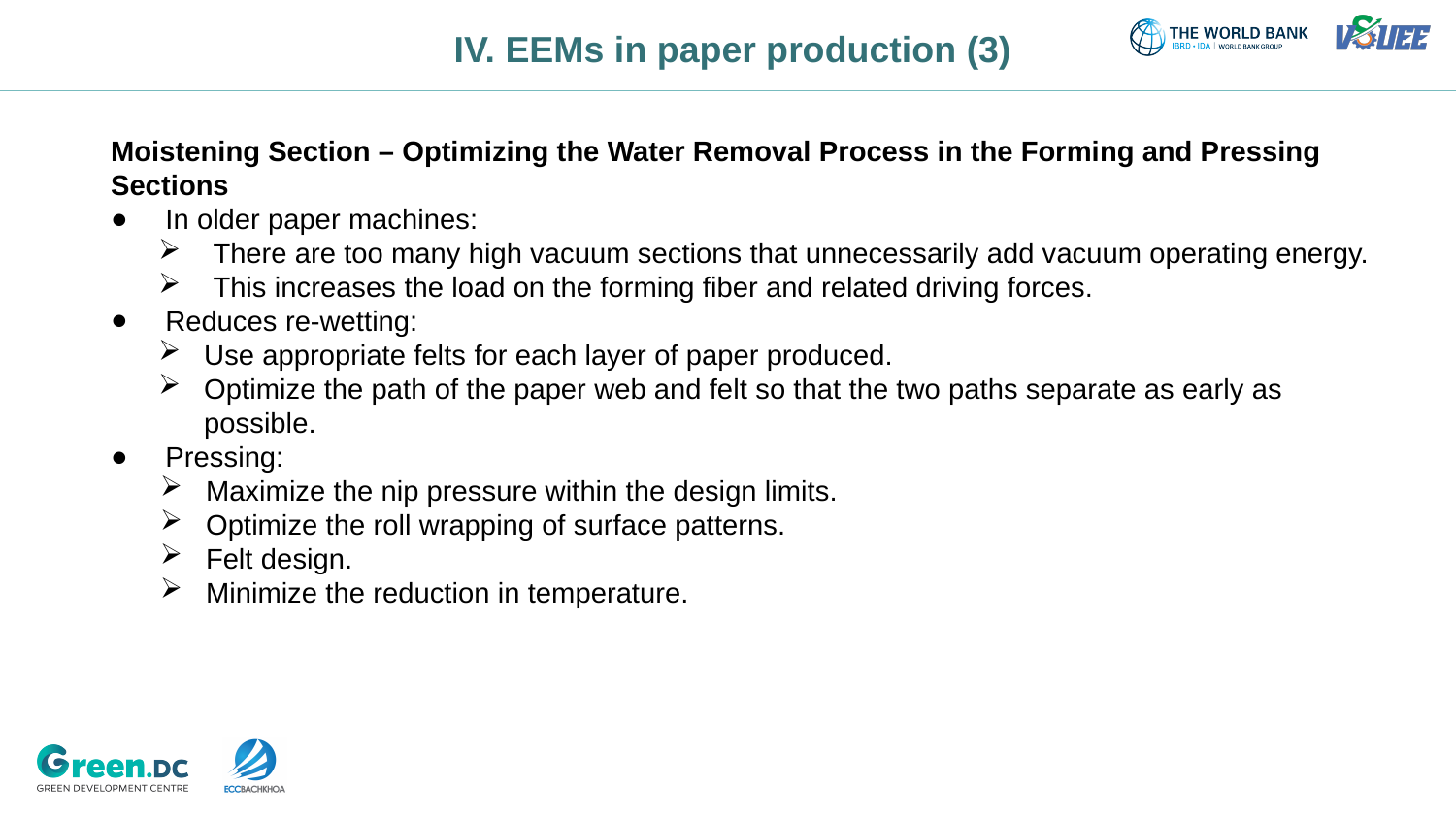

# IV. EEMs in paper production (3)
Moistening Section – Optimizing the Water Removal Process in the Forming and Pressing Sections
In older paper machines:
There are too many high vacuum sections that unnecessarily add vacuum operating energy.
This increases the load on the forming fiber and related driving forces.
Reduces re-wetting:
Use appropriate felts for each layer of paper produced.
Optimize the path of the paper web and felt so that the two paths separate as early as possible.
Pressing:
Maximize the nip pressure within the design limits.
Optimize the roll wrapping of surface patterns.
Felt design.
Minimize the reduction in temperature.